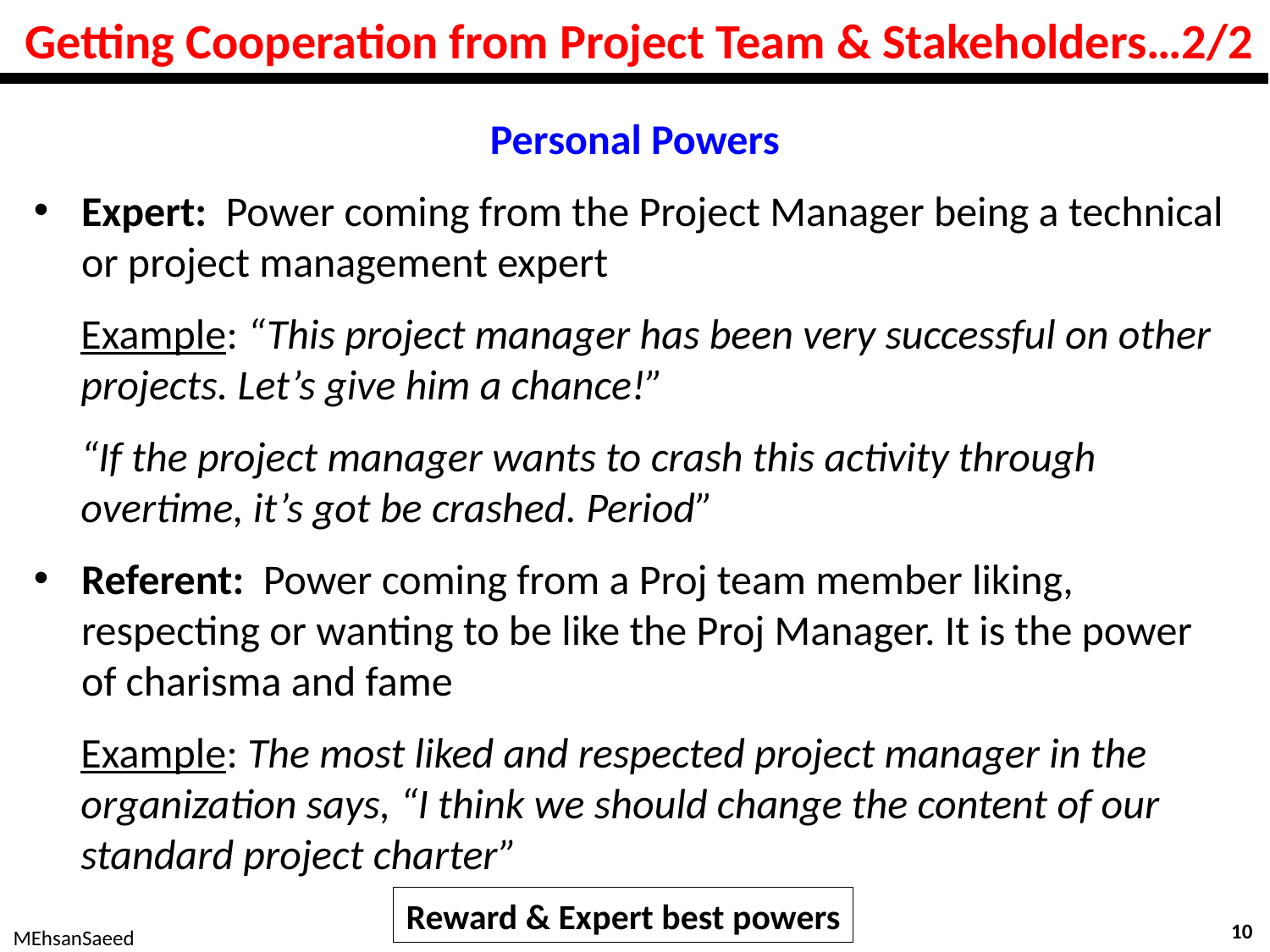

# Getting Cooperation from Project Team & Stakeholders…2/2
Personal Powers
Expert:  Power coming from the Project Manager being a technical or project management expert
Example: “This project manager has been very successful on other projects. Let’s give him a chance!”
“If the project manager wants to crash this activity through overtime, it’s got be crashed. Period”
Referent:  Power coming from a Proj team member liking, respecting or wanting to be like the Proj Manager. It is the power of charisma and fame
Example: The most liked and respected project manager in the organization says, “I think we should change the content of our standard project charter”
Reward & Expert best powers
10
MEhsanSaeed